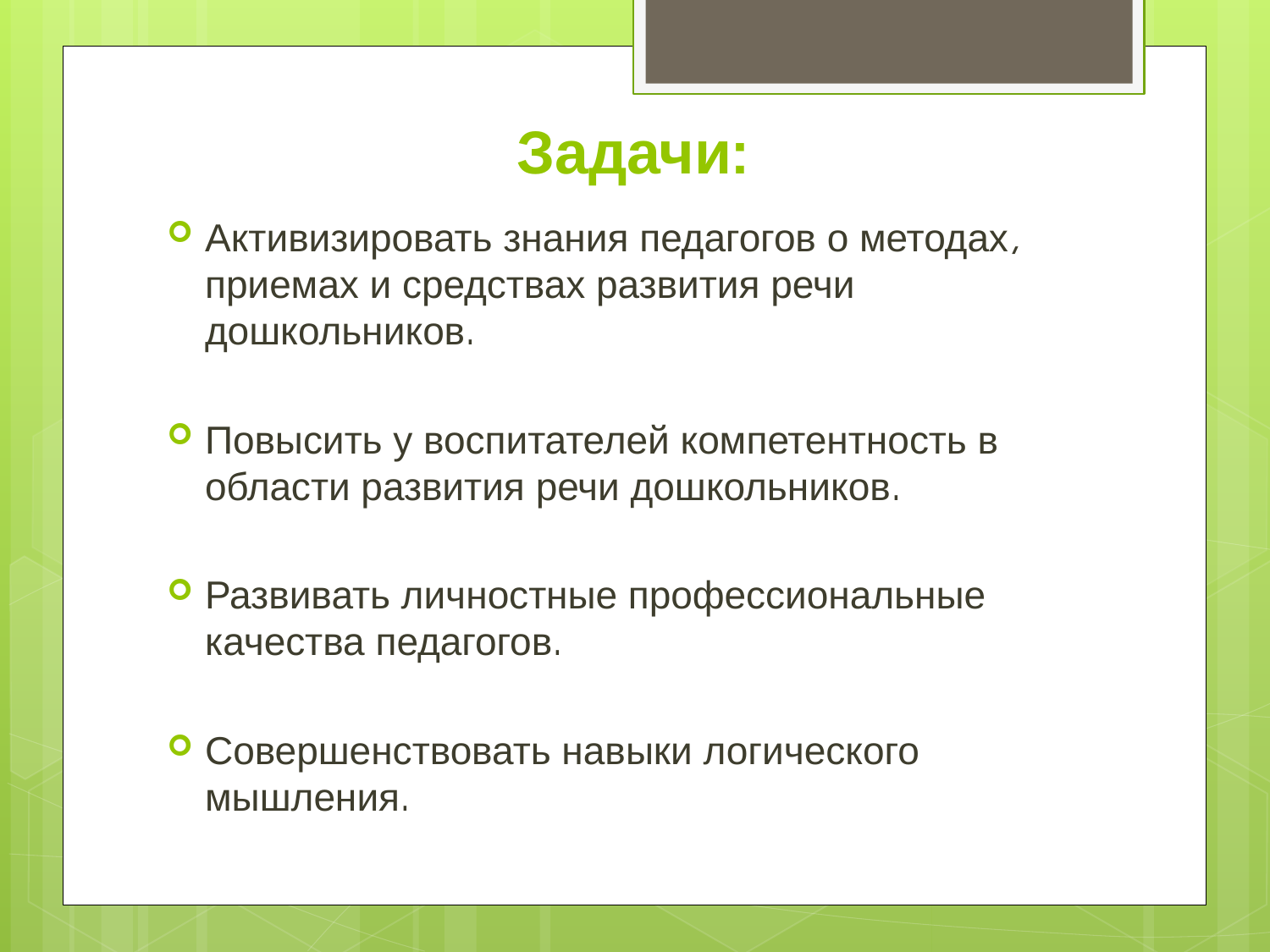

# Задачи:
Активизировать знания педагогов о методах, приемах и средствах развития речи дошкольников.

Повысить у воспитателей компетентность в области развития речи дошкольников.

Развивать личностные профессиональные качества педагогов.

Совершенствовать навыки логического мышления.